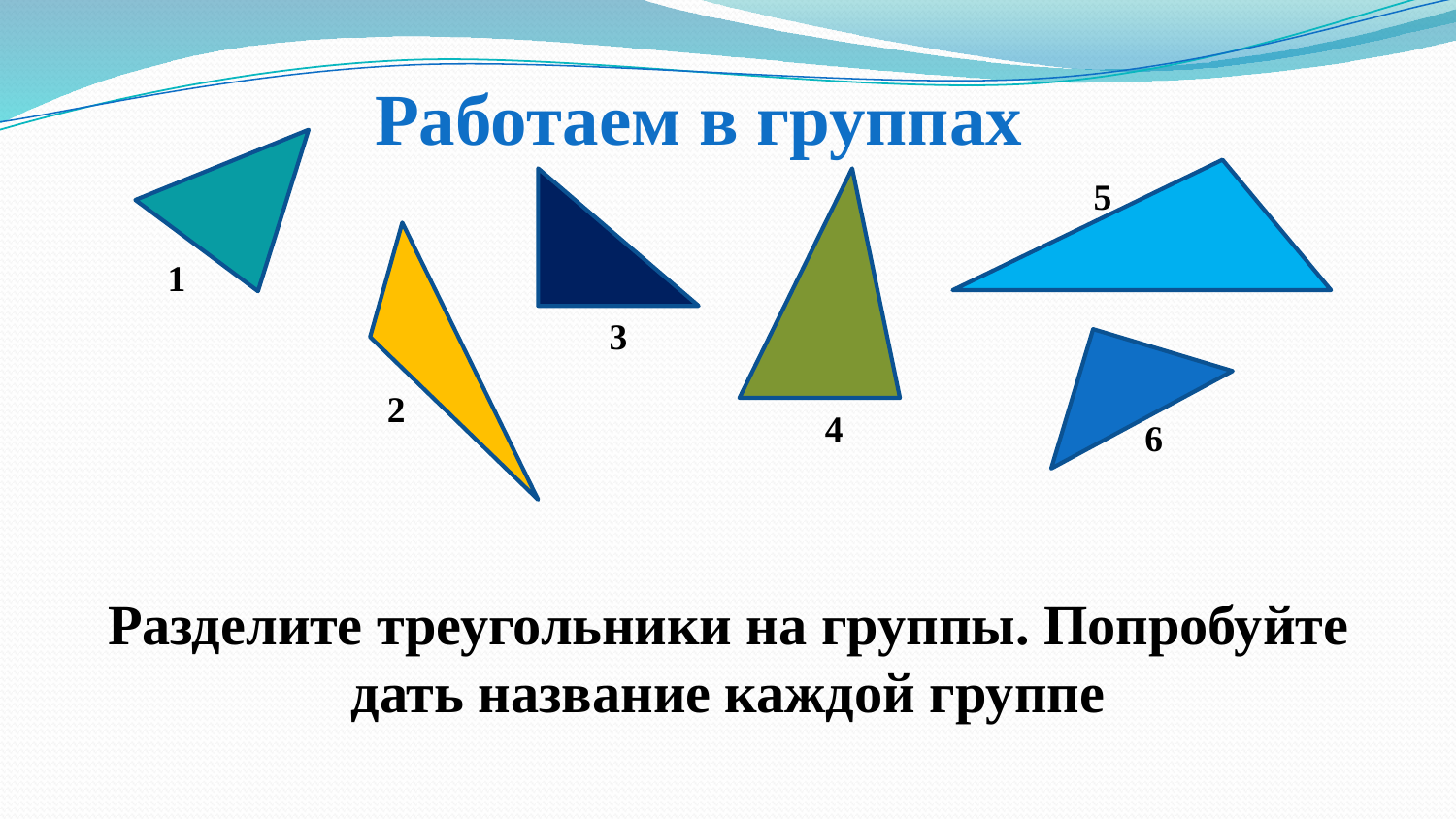

Работаем в группах

5

1
3

2
4
6
Разделите треугольники на группы. Попробуйте дать название каждой группе